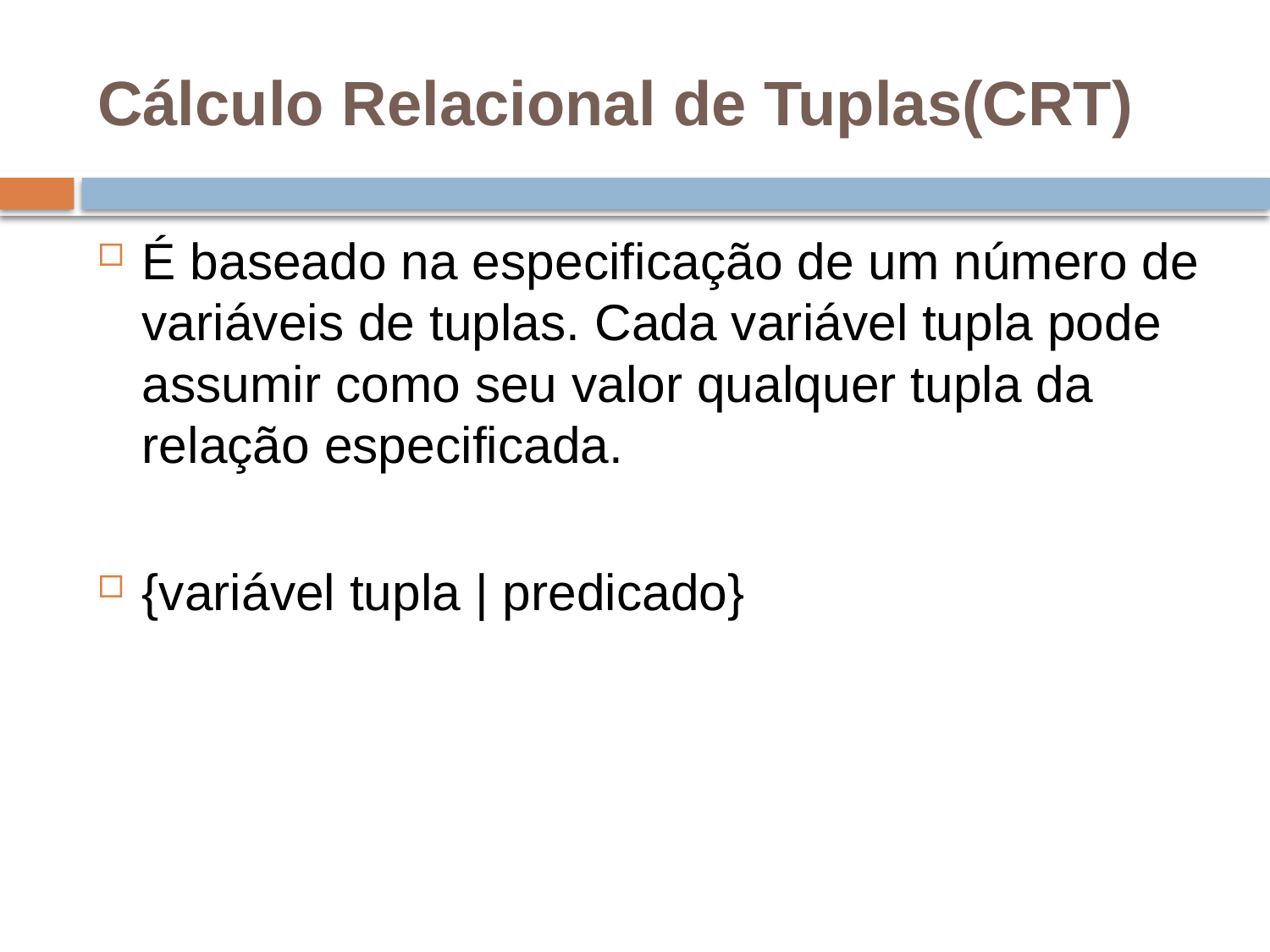

# Cálculo Relacional de Tuplas(CRT)
É baseado na especificação de um número de variáveis de tuplas. Cada variável tupla pode assumir como seu valor qualquer tupla da relação especificada.

{variável tupla | predicado}